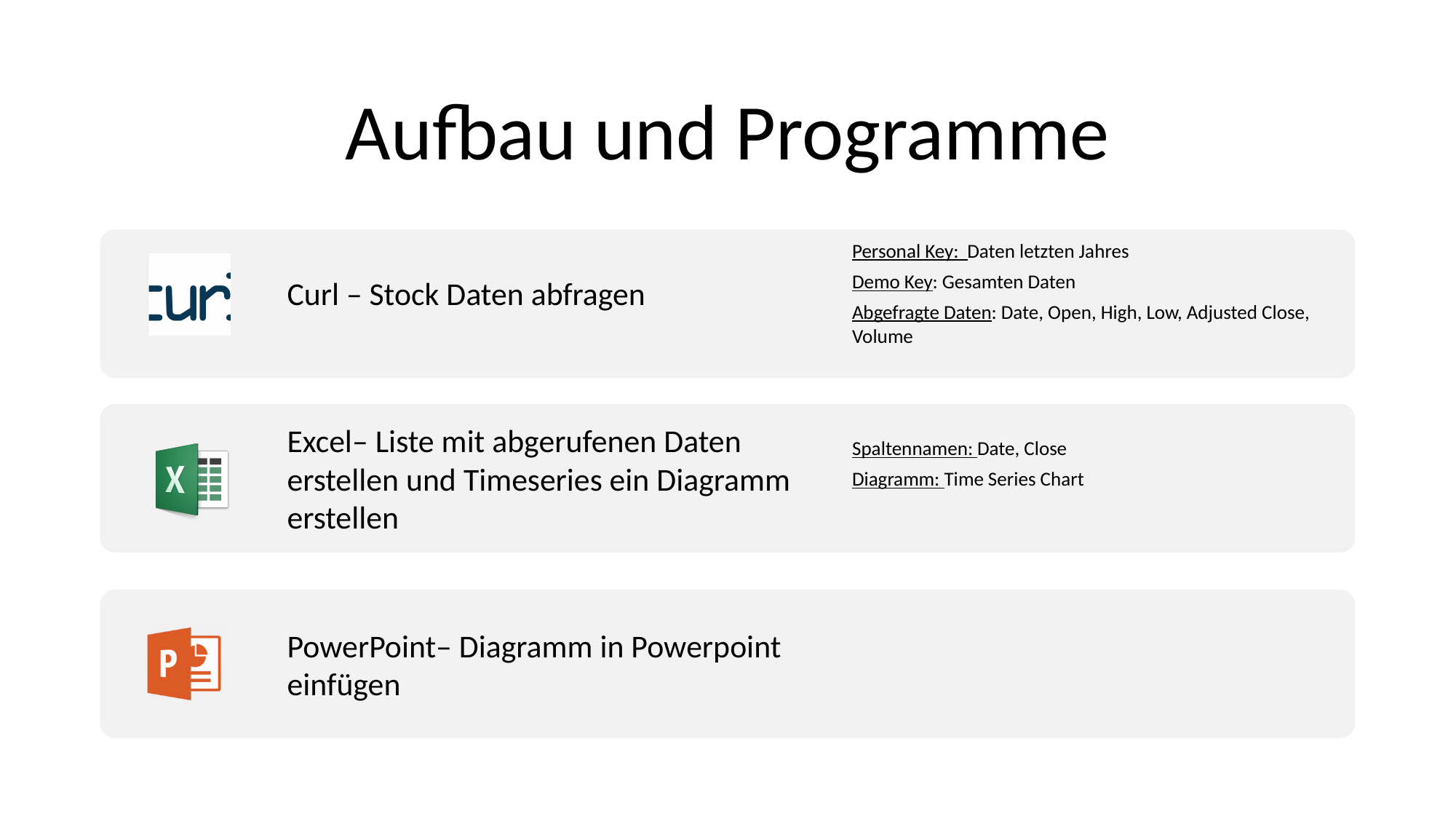

# Aufbau und Programme
Curl – Stock Daten abfragen
Personal Key:  Daten letzten Jahres
Demo Key: Gesamten Daten
Abgefragte Daten: Date, Open, High, Low, Adjusted Close, Volume
Excel– Liste mit abgerufenen Daten erstellen und Timeseries ein Diagramm erstellen
Spaltennamen: Date, Close
Diagramm: Time Series Chart

PowerPoint– Diagramm in Powerpoint  einfügen